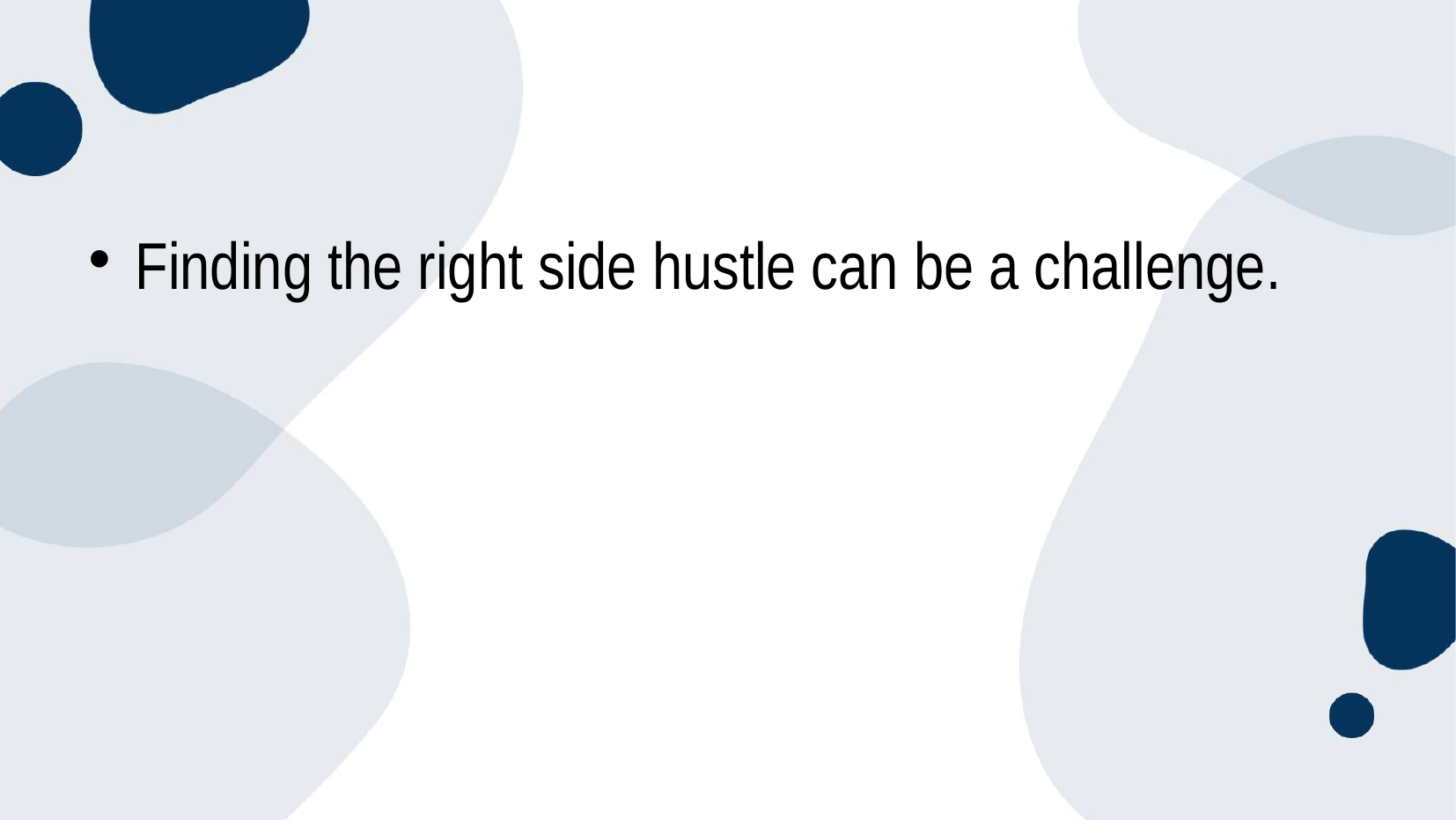

#
Finding the right side hustle can be a challenge.